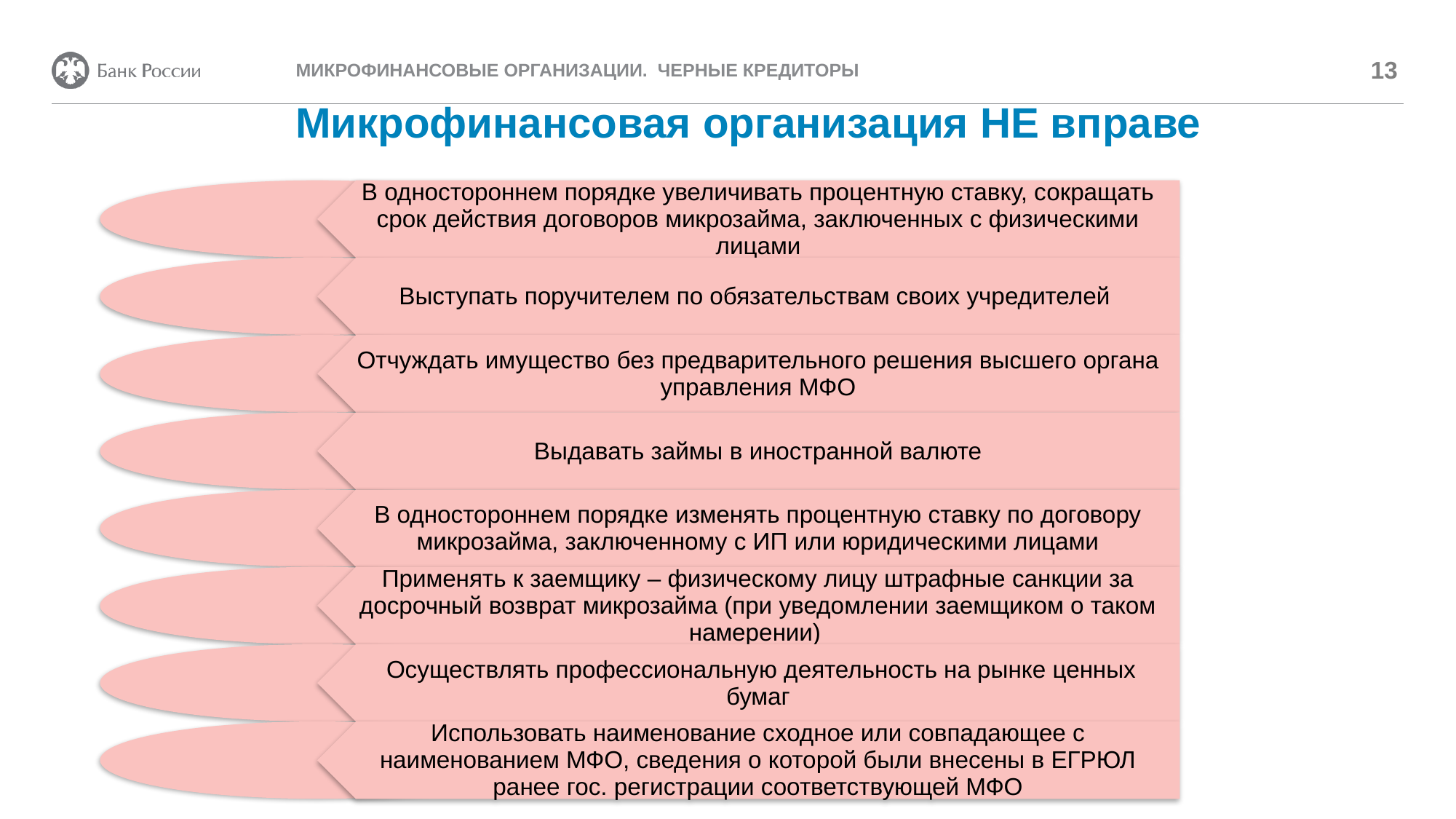

13
МИКРОФИНАНСОВЫЕ ОРГАНИЗАЦИИ.  ЧЕРНЫЕ КРЕДИТОРЫ
# Микрофинансовая организация НЕ вправе
Выступать поручителем по обязательствам своих учредителей
Выдавать займы в иностранной валюте
В одностороннем порядке изменять процентную ставку по договору микрозайма, заключенному с ИП или юридическими лицами
Применять к заемщику – физическому лицу штрафные санкции за досрочный возврат микрозайма (при уведомлении заемщиком о таком намерении)
В одностороннем порядке увеличивать процентную ставку, сокращать срок действия договоров микрозайма, заключенных с физическими лицами
 Осуществлять профессиональную деятельность на рынке ценных бумаг
Отчуждать имущество без предварительного решения высшего органа управления МФО
Использовать наименование сходное или совпадающее с наименованием МФО, сведения о которой были внесены в ЕГРЮЛ ранее гос. регистрации соответствующей МФО